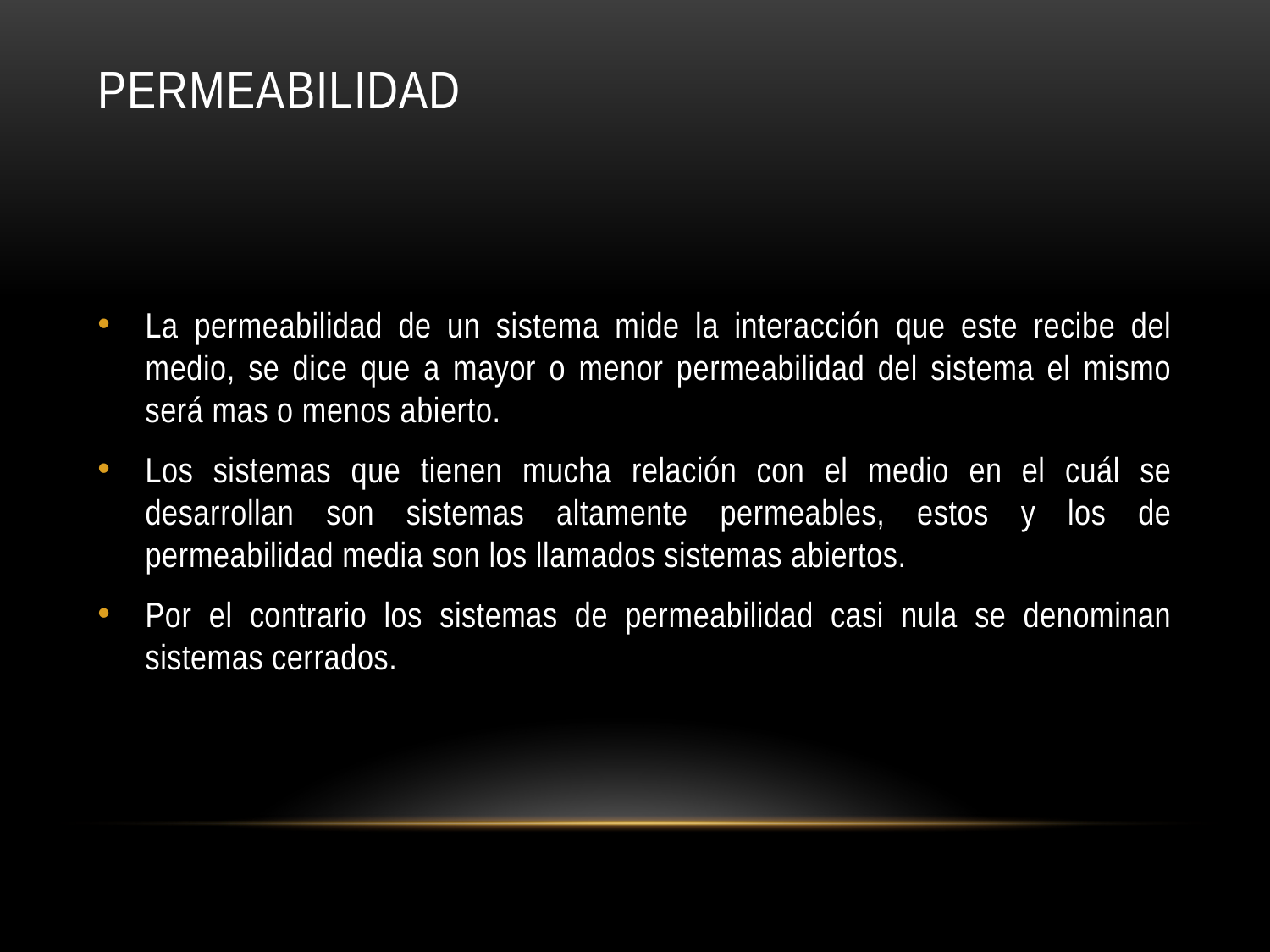

# Permeabilidad

La permeabilidad de un sistema mide la interacción que este recibe del medio, se dice que a mayor o menor permeabilidad del sistema el mismo será mas o menos abierto.
Los sistemas que tienen mucha relación con el medio en el cuál se desarrollan son sistemas altamente permeables, estos y los de permeabilidad media son los llamados sistemas abiertos.
Por el contrario los sistemas de permeabilidad casi nula se denominan sistemas cerrados.